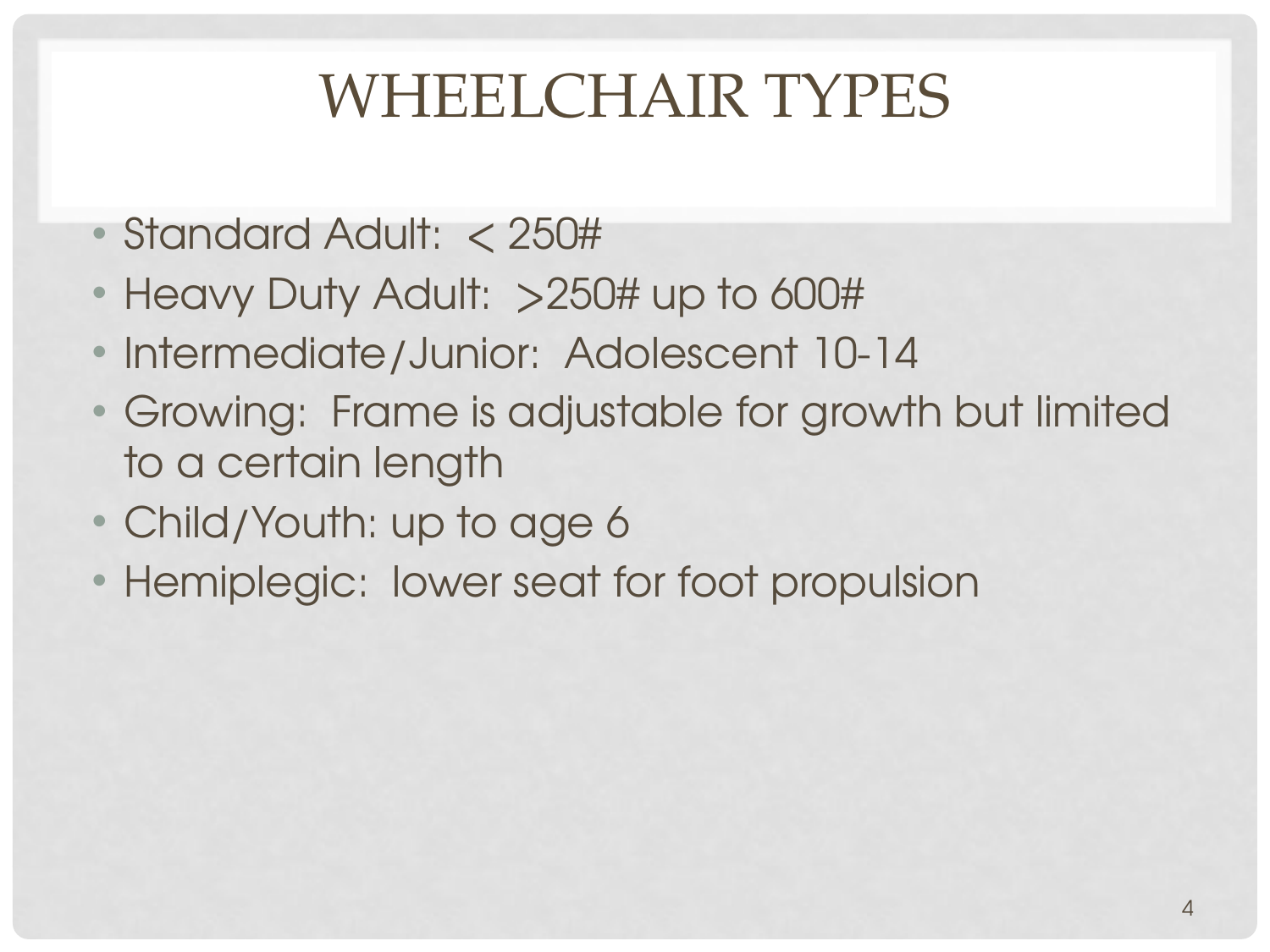

# Wheelchair Types
Standard Adult:  < 250#
Heavy Duty Adult:  >250# up to 600#
Intermediate/Junior:  Adolescent 10-14
Growing:  Frame is adjustable for growth but limited to a certain length
Child/Youth: up to age 6
Hemiplegic:  lower seat for foot propulsion
4